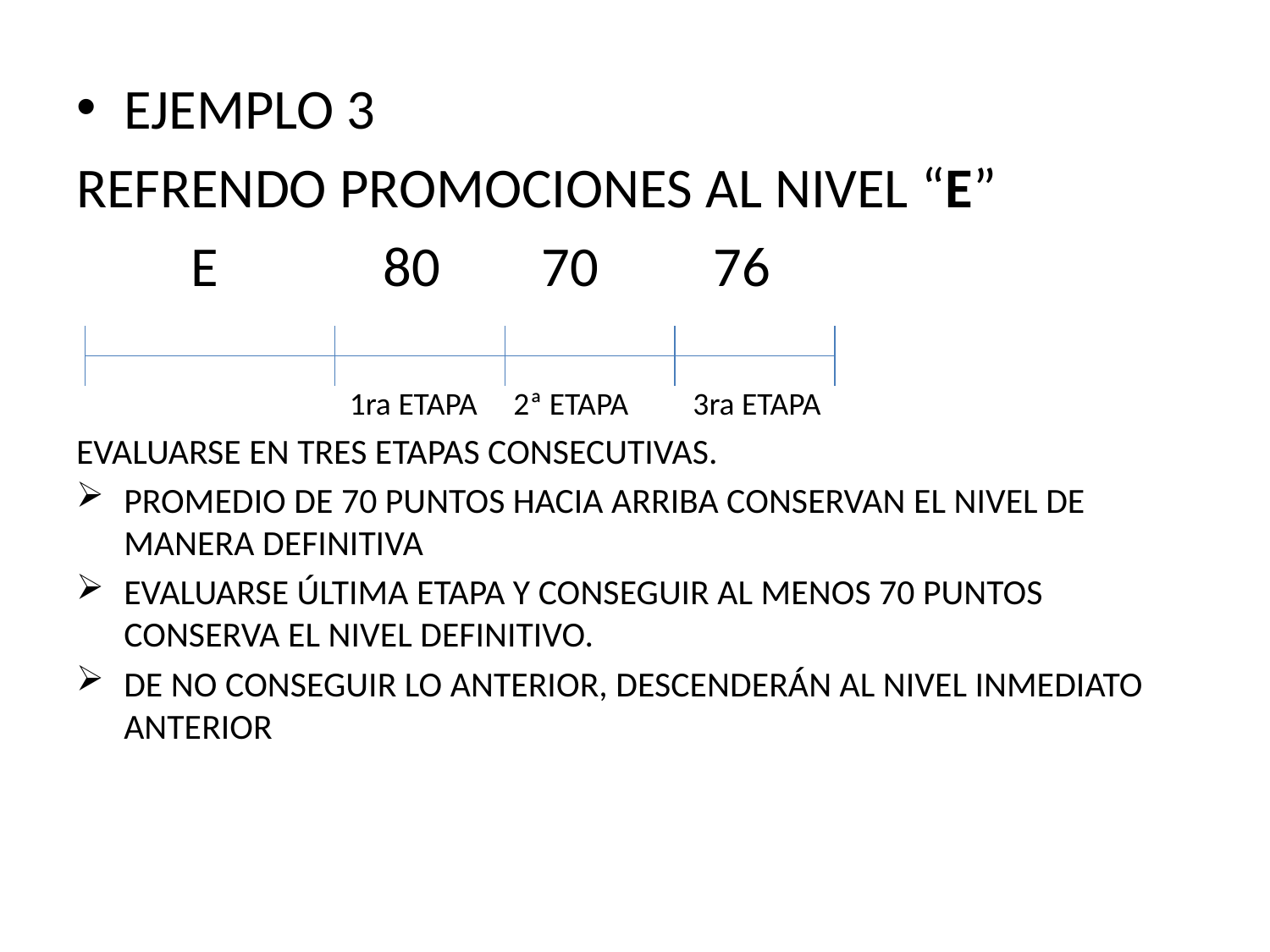

EJEMPLO 3
REFRENDO PROMOCIONES AL NIVEL “E”
         E             80        70         76

                                      1ra ETAPA     2ª ETAPA         3ra ETAPA
EVALUARSE EN TRES ETAPAS CONSECUTIVAS.
PROMEDIO DE 70 PUNTOS HACIA ARRIBA CONSERVAN EL NIVEL DE MANERA DEFINITIVA
EVALUARSE ÚLTIMA ETAPA Y CONSEGUIR AL MENOS 70 PUNTOS CONSERVA EL NIVEL DEFINITIVO.
DE NO CONSEGUIR LO ANTERIOR, DESCENDERÁN AL NIVEL INMEDIATO ANTERIOR